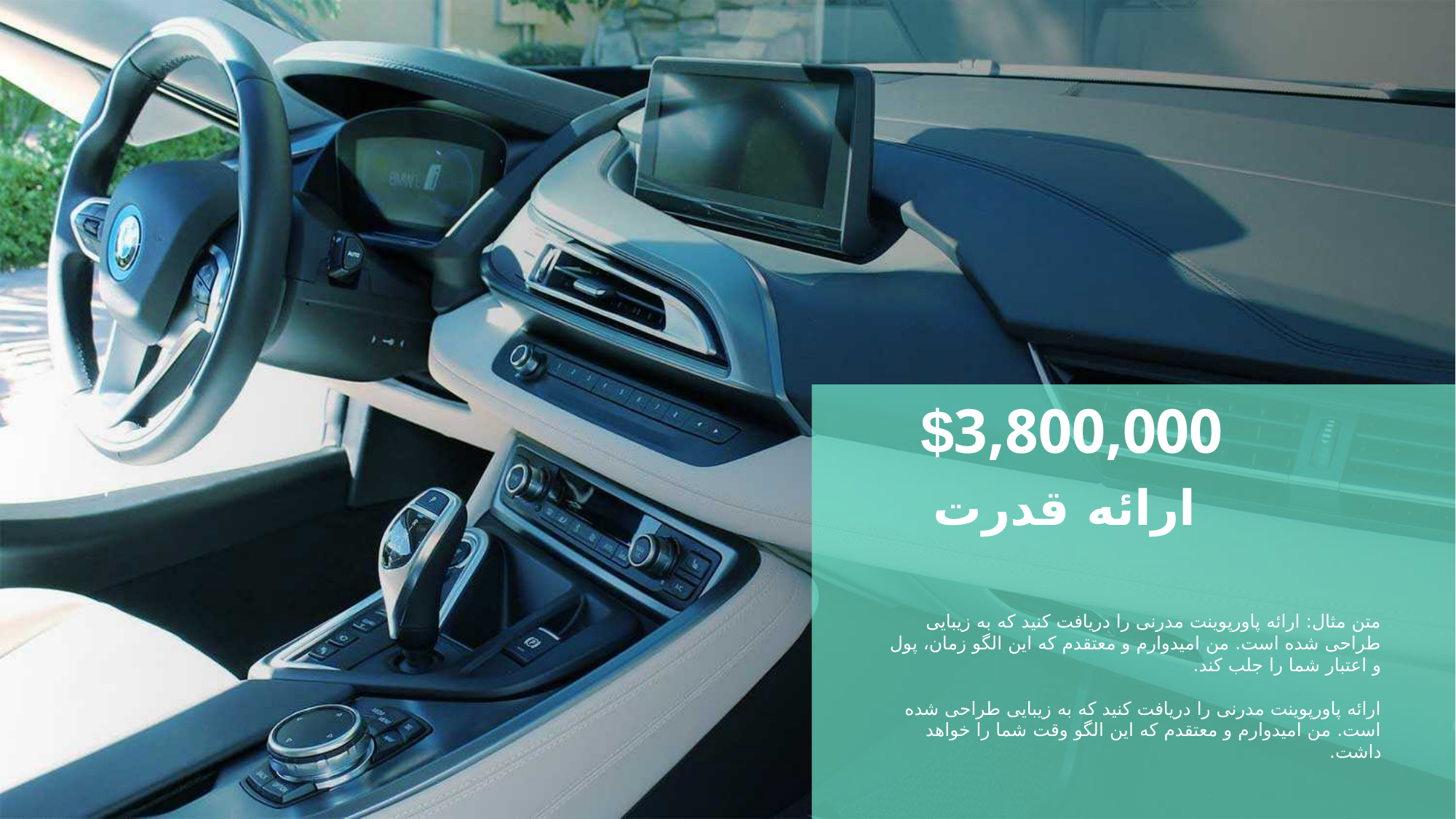

$3,800,000
ارائه قدرت
متن مثال: ارائه پاورپوینت مدرنی را دریافت کنید که به زیبایی طراحی شده است. من امیدوارم و معتقدم که این الگو زمان، پول و اعتبار شما را جلب کند.

ارائه پاورپوینت مدرنی را دریافت کنید که به زیبایی طراحی شده است. من امیدوارم و معتقدم که این الگو وقت شما را خواهد داشت.